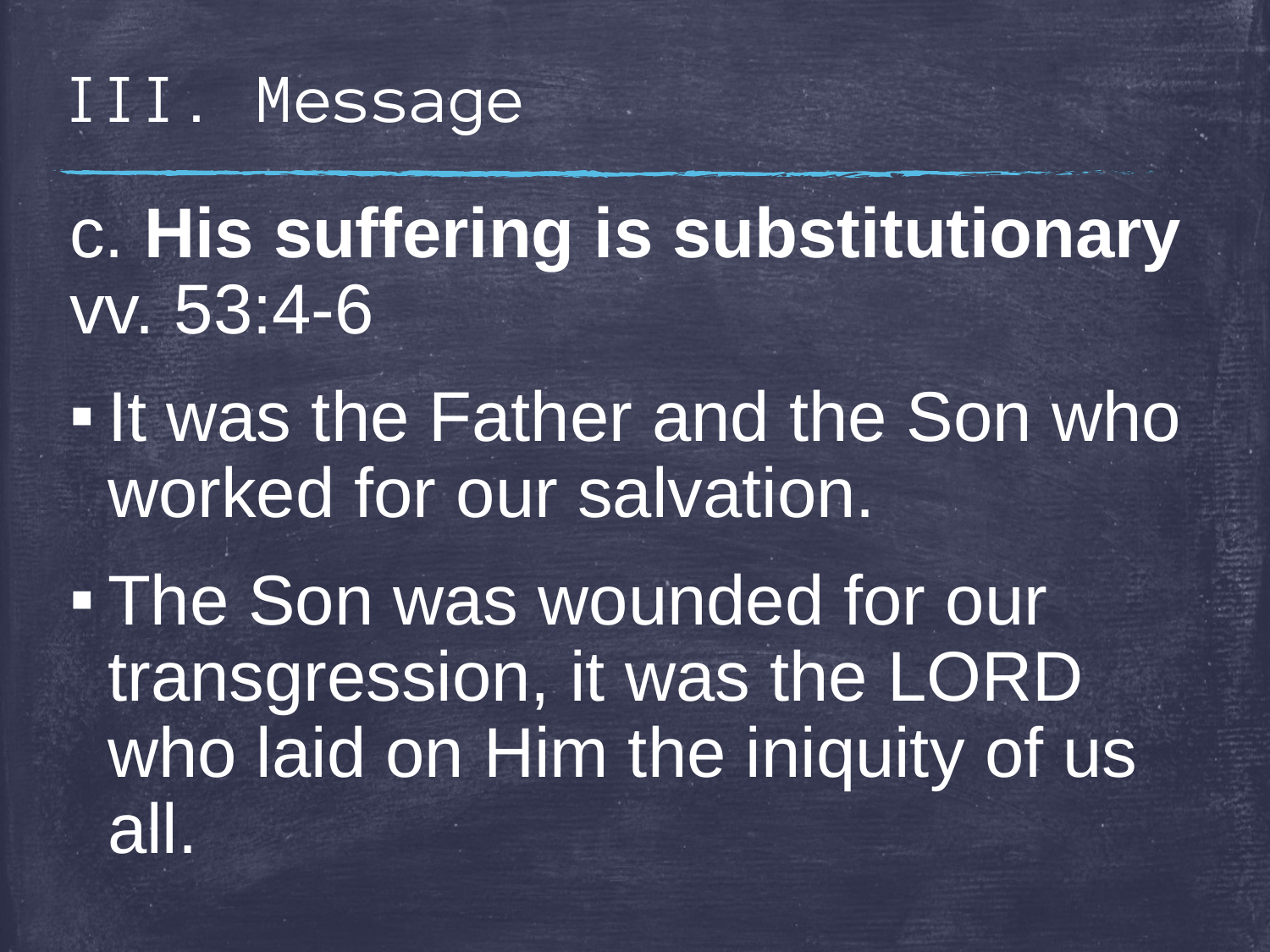

# III. Message
c. His suffering is substitutionary vv. 53:4-6
It was the Father and the Son who worked for our salvation.
The Son was wounded for our transgression, it was the LORD who laid on Him the iniquity of us all.